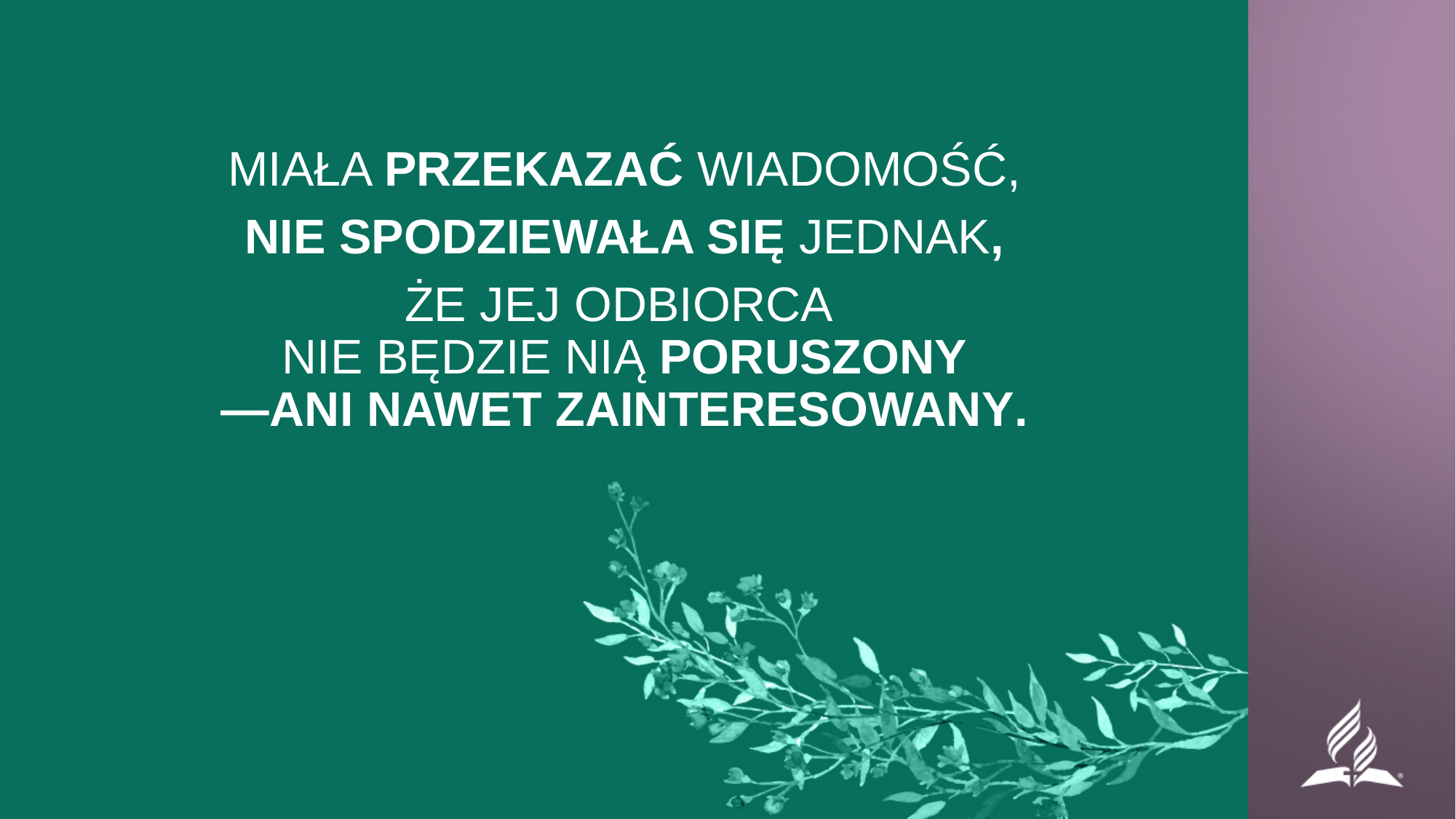

#
MIAŁA PRZEKAZAĆ WIADOMOŚĆ,
NIE SPODZIEWAŁA SIĘ JEDNAK,
ŻE JEJ ODBIORCA
NIE BĘDZIE NIĄ PORUSZONY
—ANI NAWET ZAINTERESOWANY.